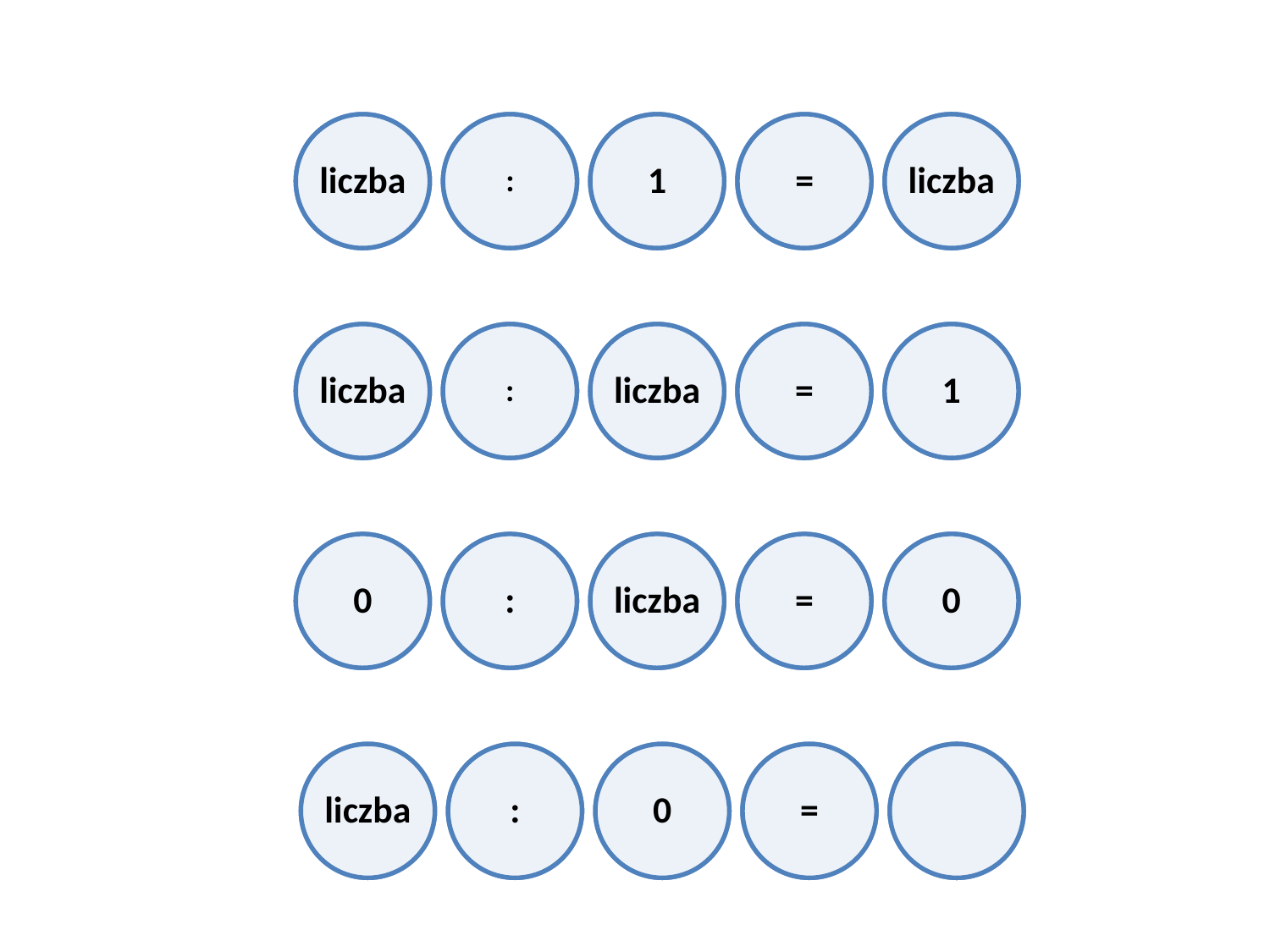

liczba
=
1
:
liczba
1
=
liczba
:
liczba
0
=
liczba
:
0

=
0
:
liczba